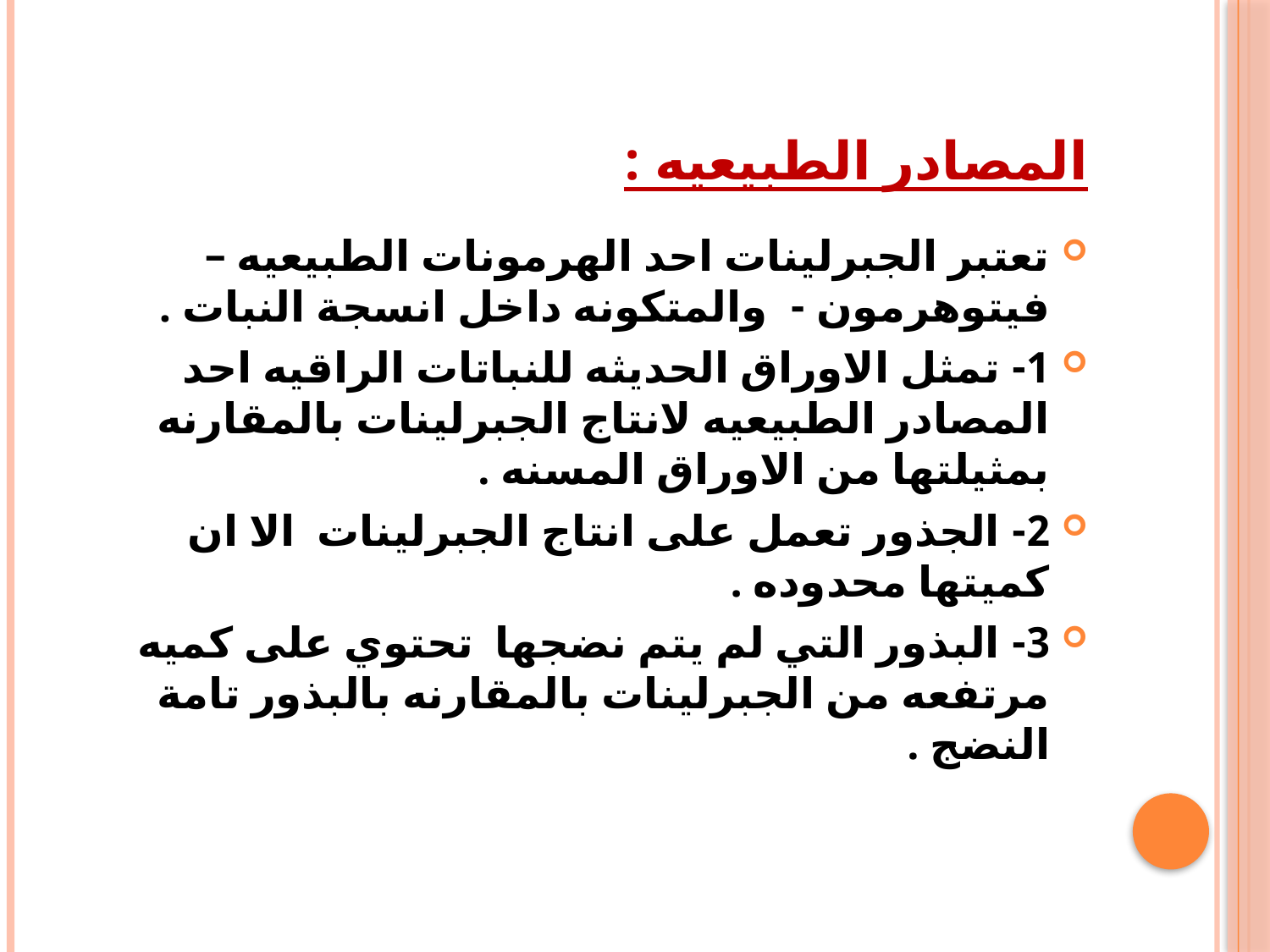

# المصادر الطبيعيه :
تعتبر الجبرلينات احد الهرمونات الطبيعيه – فيتوهرمون -  والمتكونه داخل انسجة النبات .
1- تمثل الاوراق الحديثه للنباتات الراقيه احد المصادر الطبيعيه لانتاج الجبرلينات بالمقارنه بمثيلتها من الاوراق المسنه .
2- الجذور تعمل على انتاج الجبرلينات  الا ان كميتها محدوده .
3- البذور التي لم يتم نضجها  تحتوي على كميه مرتفعه من الجبرلينات بالمقارنه بالبذور تامة النضج .